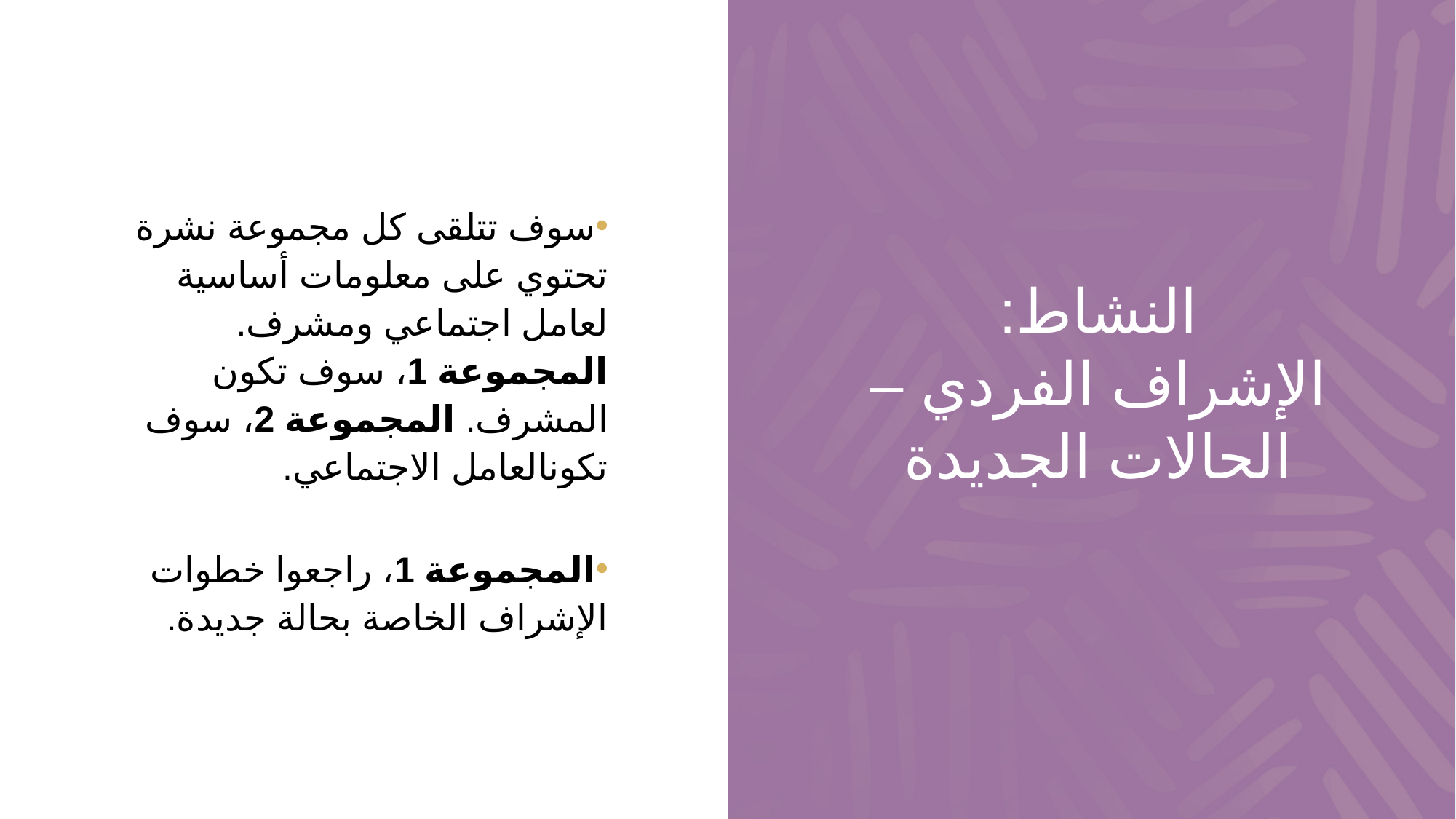

سوف تتلقى كل مجموعة نشرة تحتوي على معلومات أساسية لعامل اجتماعي ومشرف. المجموعة 1، سوف تكون المشرف. المجموعة 2، سوف تكونالعامل الاجتماعي.
المجموعة 1، راجعوا خطوات الإشراف الخاصة بحالة جديدة.

# النشاط: الإشراف الفردي – الحالات الجديدة